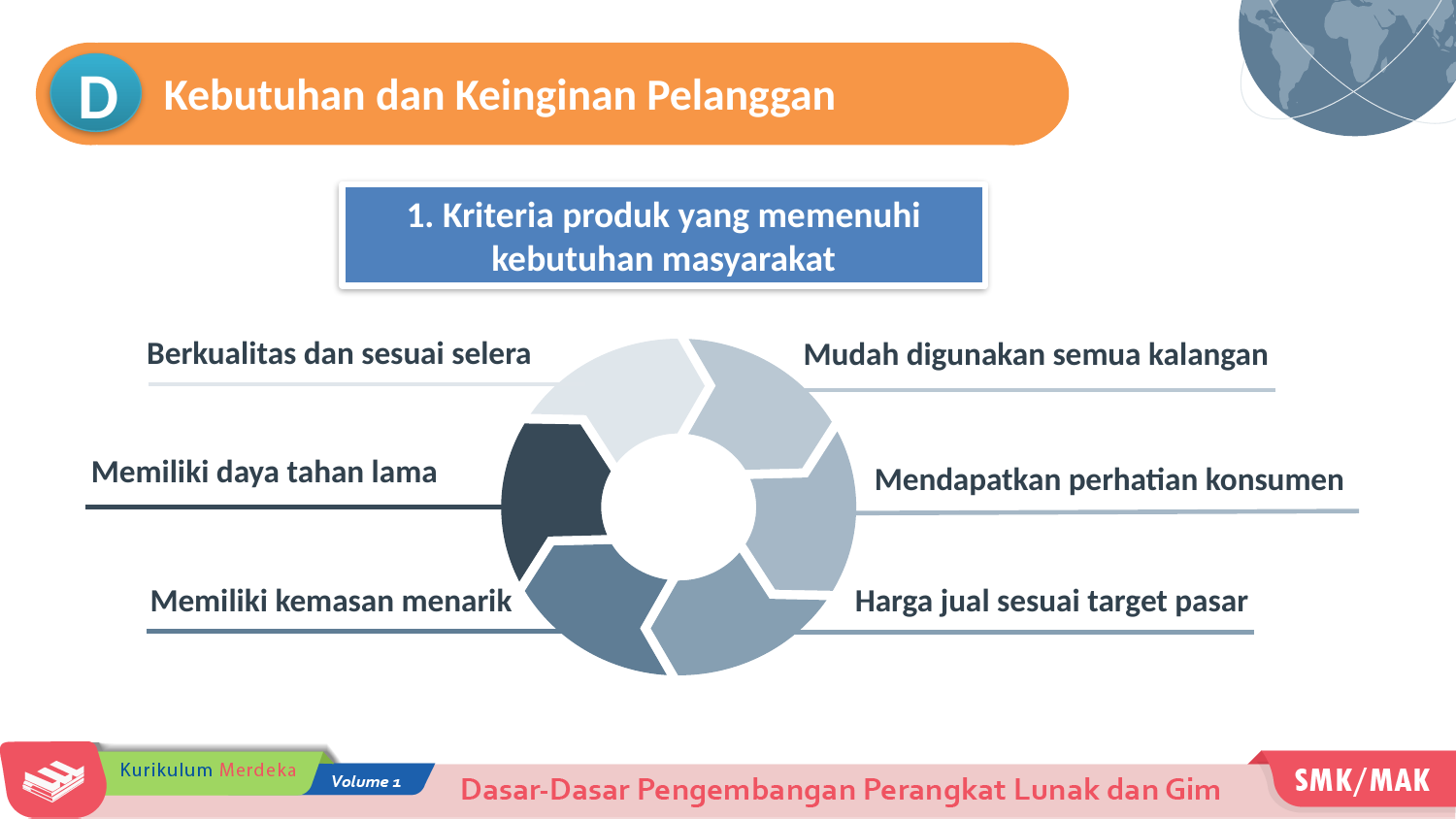

D
Kebutuhan dan Keinginan Pelanggan
1. Kriteria produk yang memenuhi kebutuhan masyarakat
Berkualitas dan sesuai selera
Mudah digunakan semua kalangan

Memiliki daya tahan lama
Mendapatkan perhatian konsumen
Harga jual sesuai target pasar
Memiliki kemasan menarik